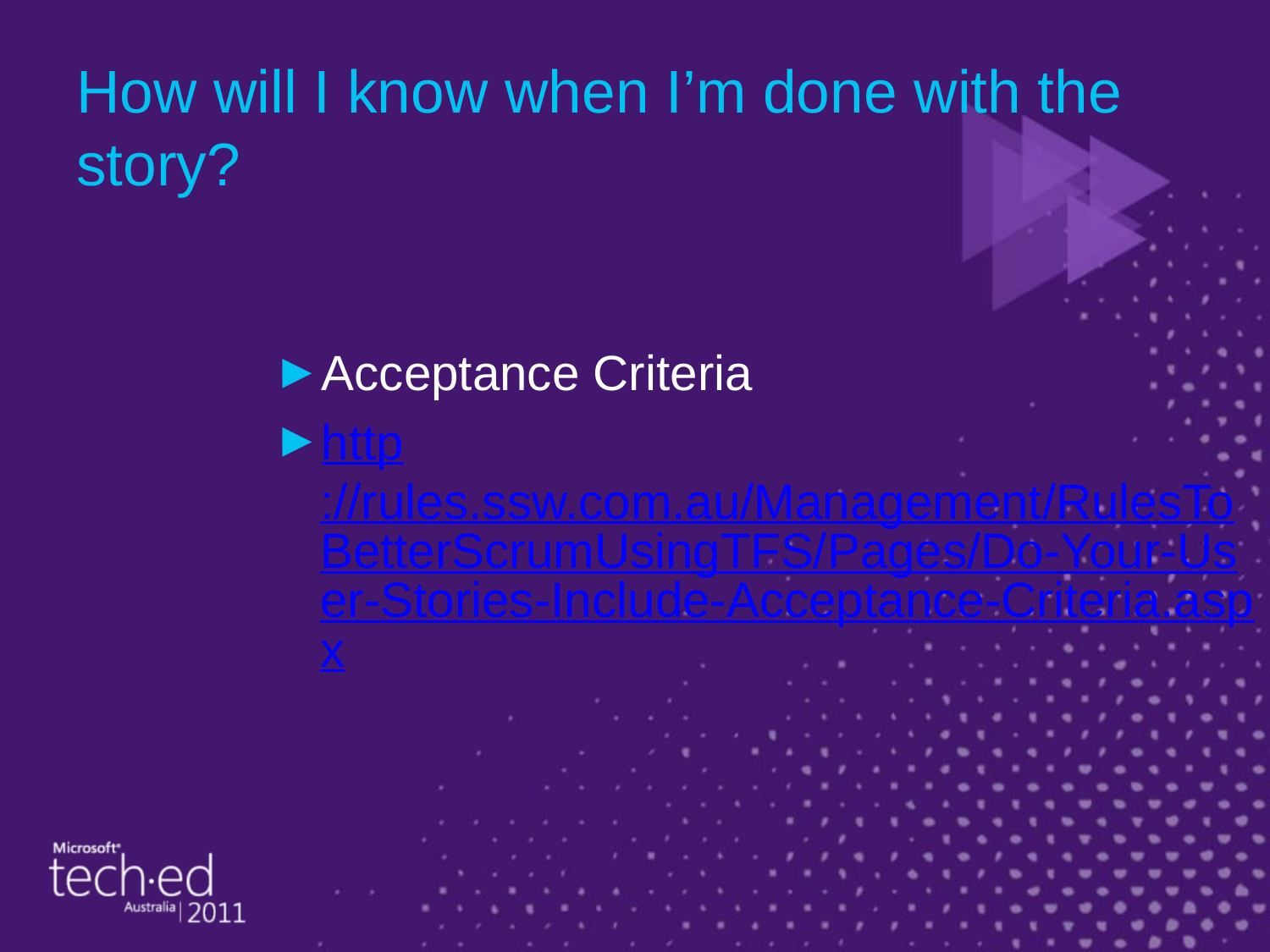

# How will I know when I’m done with the story?
Acceptance Criteria
http://rules.ssw.com.au/Management/RulesToBetterScrumUsingTFS/Pages/Do-Your-User-Stories-Include-Acceptance-Criteria.aspx